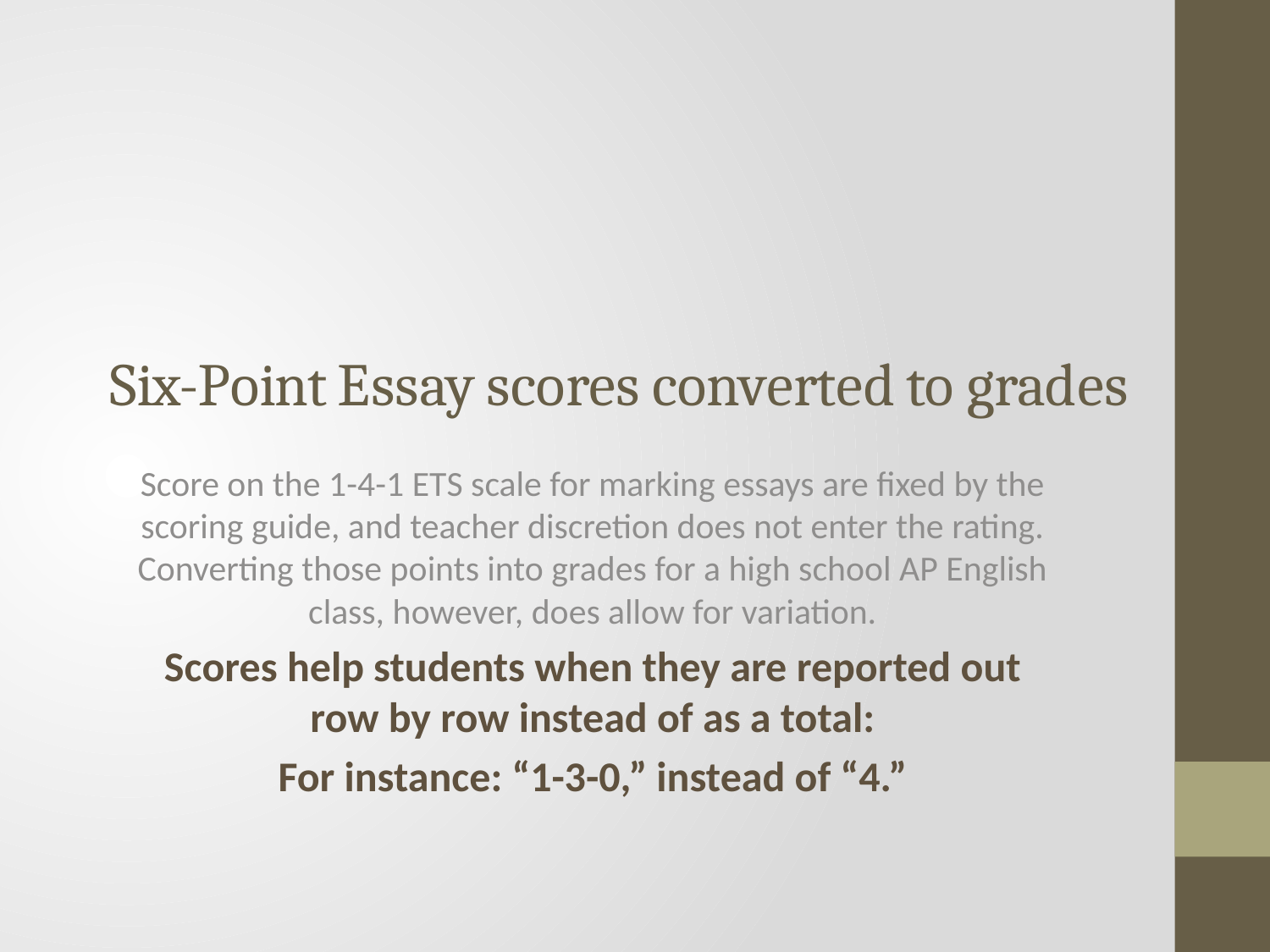

# Six-Point Essay scores converted to grades
Score on the 1-4-1 ETS scale for marking essays are fixed by the scoring guide, and teacher discretion does not enter the rating. Converting those points into grades for a high school AP English class, however, does allow for variation.
Scores help students when they are reported out
row by row instead of as a total:
For instance: “1-3-0,” instead of “4.”